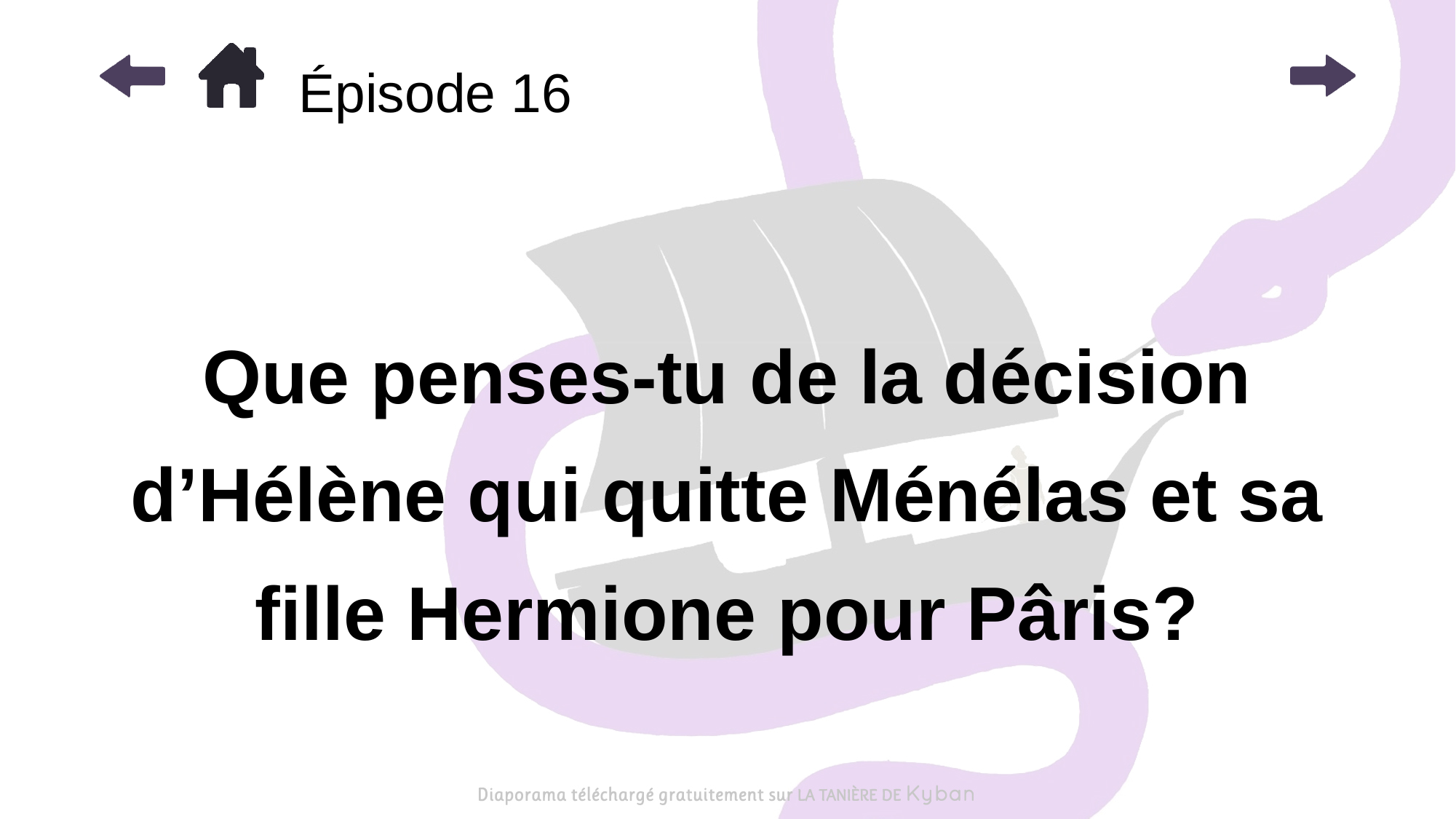

# Épisode 16
Que penses-tu de la décision d’Hélène qui quitte Ménélas et sa fille Hermione pour Pâris?